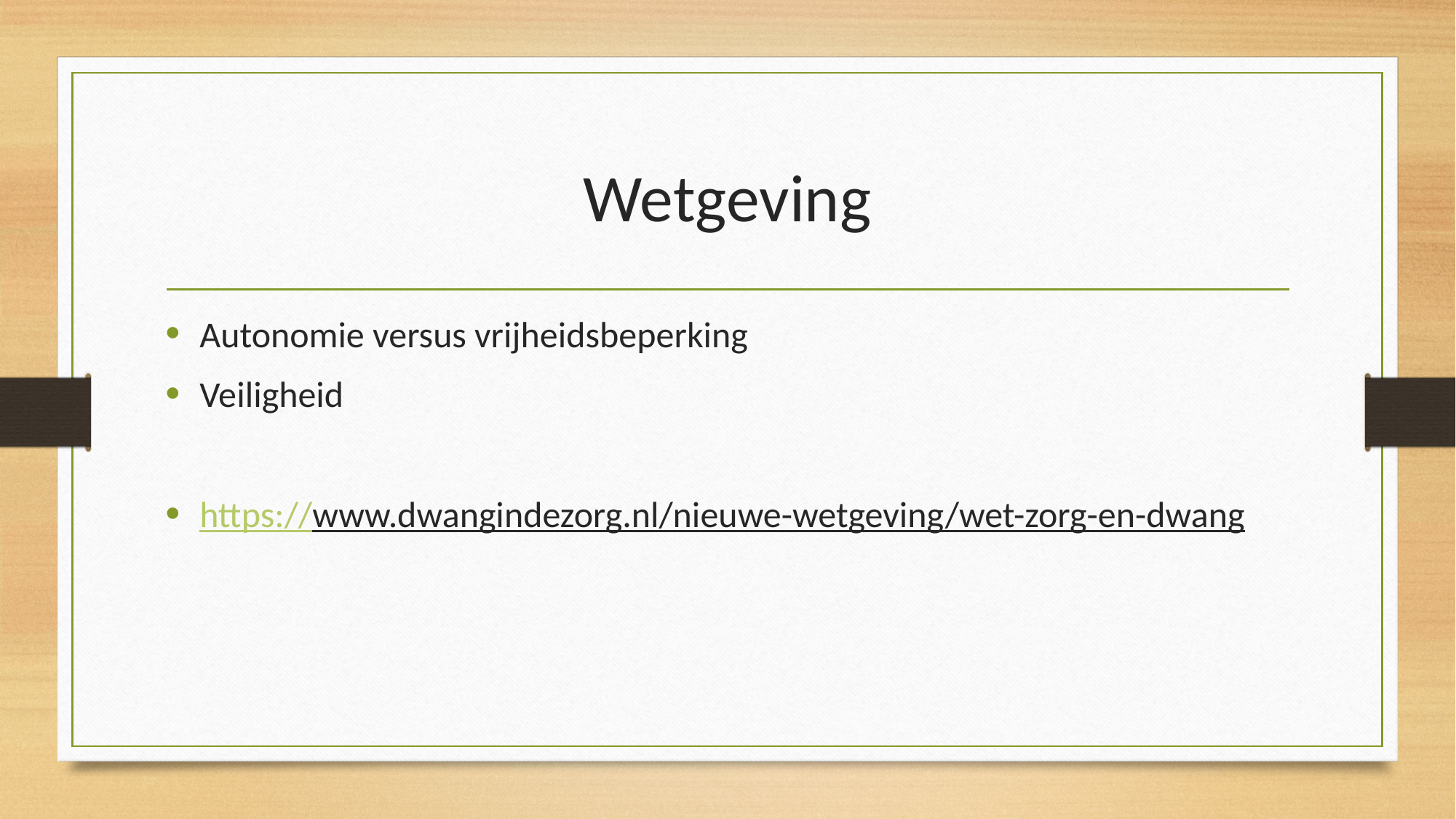

# Wetgeving
Autonomie versus vrijheidsbeperking
Veiligheid

https://www.dwangindezorg.nl/nieuwe-wetgeving/wet-zorg-en-dwang